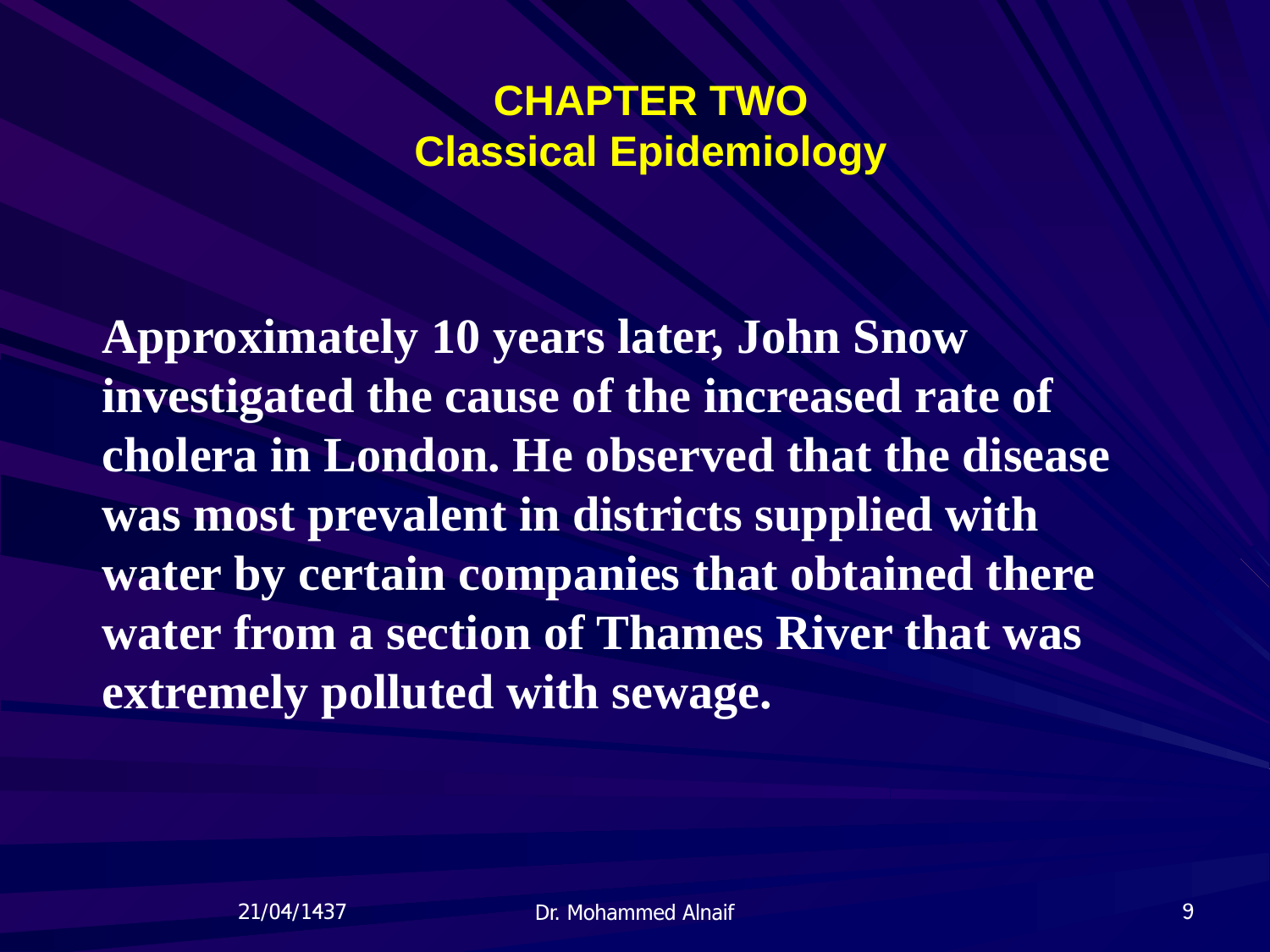

# CHAPTER TWO Classical Epidemiology
Approximately 10 years later, John Snow investigated the cause of the increased rate of cholera in London. He observed that the disease was most prevalent in districts supplied with water by certain companies that obtained there water from a section of Thames River that was extremely polluted with sewage.
21/04/1437
9
Dr. Mohammed Alnaif